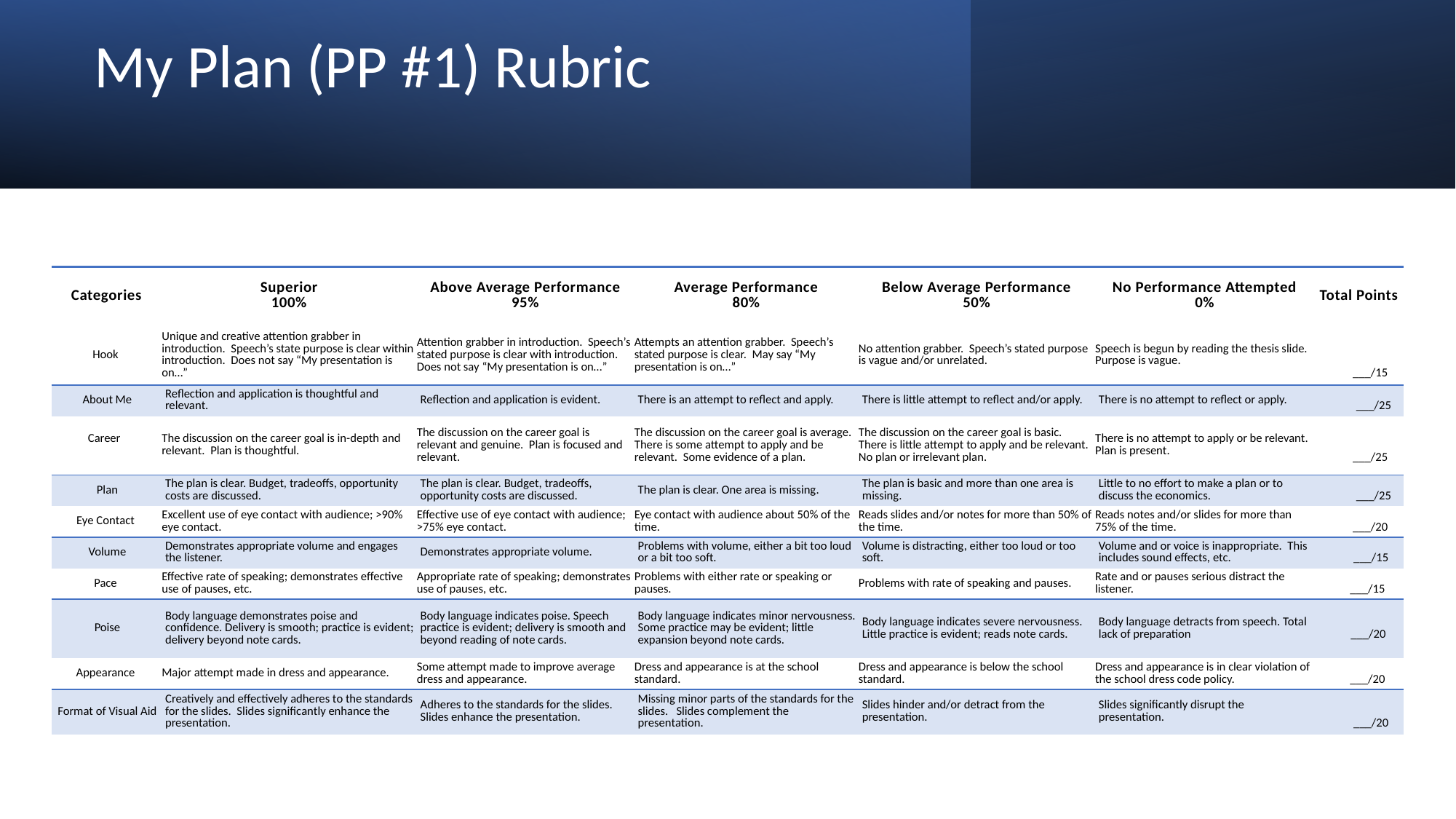

My Plan (PP #1) Rubric

| Categories | Superior 100% | Above Average Performance 95% | Average Performance 80% | Below Average Performance 50% | No Performance Attempted 0% | Total Points |
| --- | --- | --- | --- | --- | --- | --- |
| Hook | Unique and creative attention grabber in introduction. Speech’s state purpose is clear within introduction. Does not say “My presentation is on…” | Attention grabber in introduction. Speech’s stated purpose is clear with introduction. Does not say “My presentation is on…” | Attempts an attention grabber. Speech’s stated purpose is clear. May say “My presentation is on…” | No attention grabber. Speech’s stated purpose is vague and/or unrelated. | Speech is begun by reading the thesis slide. Purpose is vague. | \_\_\_/15 |
| About Me | Reflection and application is thoughtful and relevant. | Reflection and application is evident. | There is an attempt to reflect and apply. | There is little attempt to reflect and/or apply. | There is no attempt to reflect or apply. | \_\_\_/25 |
| Career | The discussion on the career goal is in-depth and relevant. Plan is thoughtful. | The discussion on the career goal is relevant and genuine. Plan is focused and relevant. | The discussion on the career goal is average. There is some attempt to apply and be relevant. Some evidence of a plan. | The discussion on the career goal is basic. There is little attempt to apply and be relevant. No plan or irrelevant plan. | There is no attempt to apply or be relevant. Plan is present. | \_\_\_/25 |
| Plan | The plan is clear. Budget, tradeoffs, opportunity costs are discussed. | The plan is clear. Budget, tradeoffs, opportunity costs are discussed. | The plan is clear. One area is missing. | The plan is basic and more than one area is missing. | Little to no effort to make a plan or to discuss the economics. | \_\_\_/25 |
| Eye Contact | Excellent use of eye contact with audience; >90% eye contact. | Effective use of eye contact with audience; >75% eye contact. | Eye contact with audience about 50% of the time. | Reads slides and/or notes for more than 50% of the time. | Reads notes and/or slides for more than 75% of the time. | \_\_\_/20 |
| Volume | Demonstrates appropriate volume and engages the listener. | Demonstrates appropriate volume. | Problems with volume, either a bit too loud or a bit too soft. | Volume is distracting, either too loud or too soft. | Volume and or voice is inappropriate. This includes sound effects, etc. | \_\_\_/15 |
| Pace | Effective rate of speaking; demonstrates effective use of pauses, etc. | Appropriate rate of speaking; demonstrates use of pauses, etc. | Problems with either rate or speaking or pauses. | Problems with rate of speaking and pauses. | Rate and or pauses serious distract the listener. | \_\_\_/15 |
| Poise | Body language demonstrates poise and confidence. Delivery is smooth; practice is evident; delivery beyond note cards. | Body language indicates poise. Speech practice is evident; delivery is smooth and beyond reading of note cards. | Body language indicates minor nervousness. Some practice may be evident; little expansion beyond note cards. | Body language indicates severe nervousness. Little practice is evident; reads note cards. | Body language detracts from speech. Total lack of preparation | \_\_\_/20 |
| Appearance | Major attempt made in dress and appearance. | Some attempt made to improve average dress and appearance. | Dress and appearance is at the school standard. | Dress and appearance is below the school standard. | Dress and appearance is in clear violation of the school dress code policy. | \_\_\_/20 |
| Format of Visual Aid | Creatively and effectively adheres to the standards for the slides. Slides significantly enhance the presentation. | Adheres to the standards for the slides. Slides enhance the presentation. | Missing minor parts of the standards for the slides. Slides complement the presentation. | Slides hinder and/or detract from the presentation. | Slides significantly disrupt the presentation. | \_\_\_/20 |